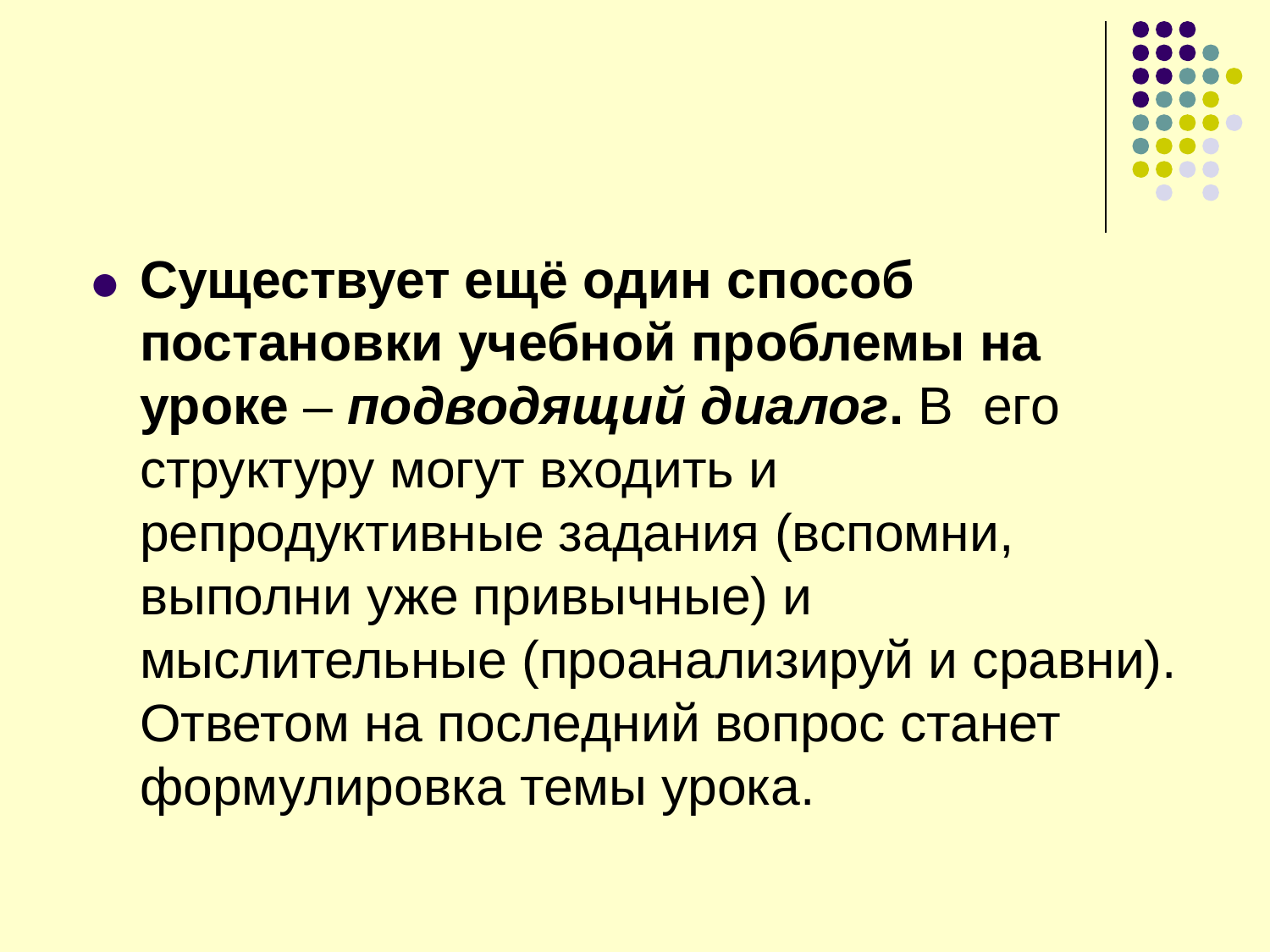

Существует ещё один способ постановки учебной проблемы на уроке – подводящий диалог. В  его структуру могут входить и репродуктивные задания (вспомни, выполни уже привычные) и мыслительные (проанализируй и сравни). Ответом на последний вопрос станет формулировка темы урока.